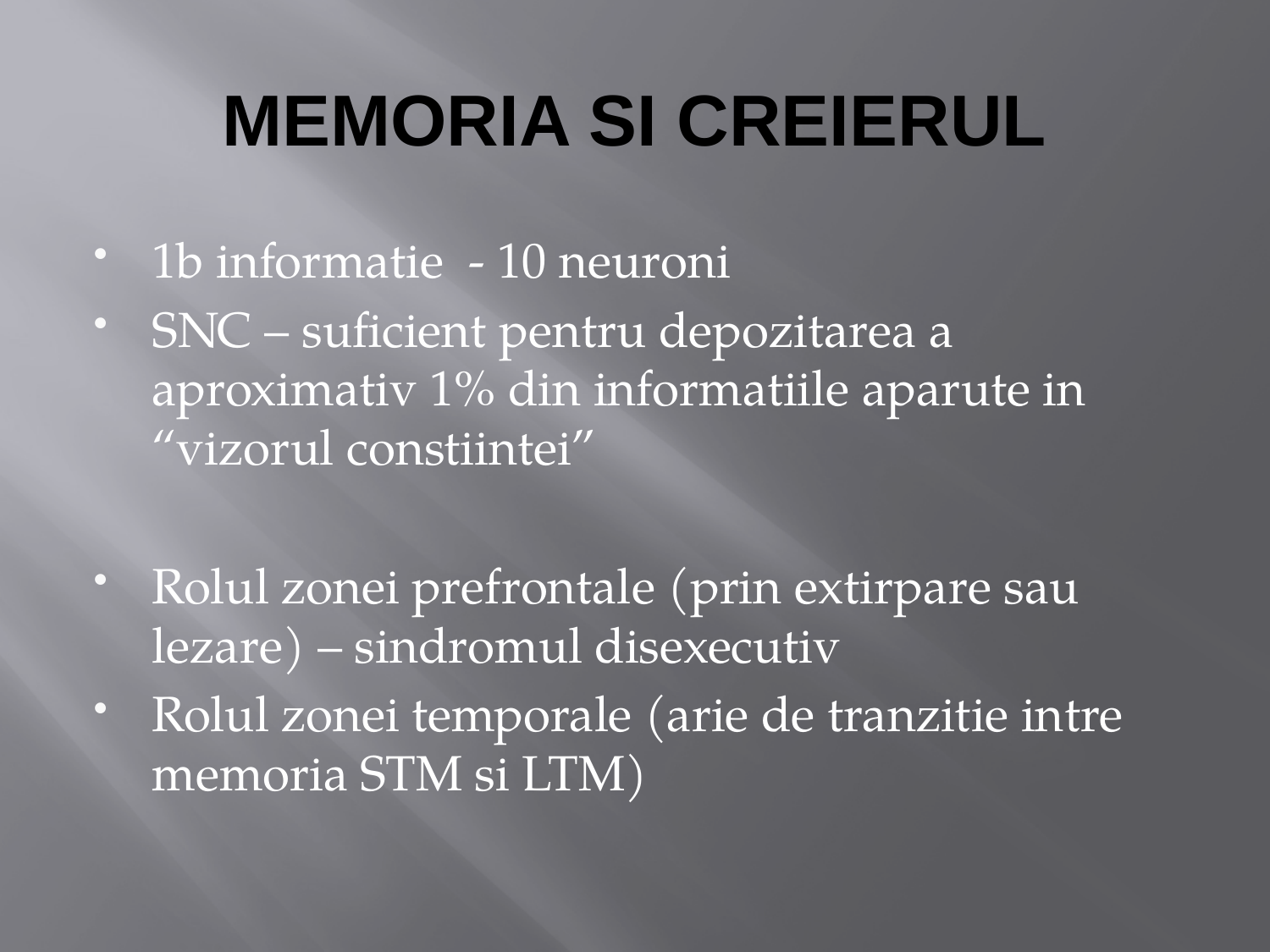

# MEMORIA SI CREIERUL
1b informatie  - 10 neuroni
SNC – suficient pentru depozitarea a aproximativ 1% din informatiile aparute in “vizorul constiintei”

Rolul zonei prefrontale (prin extirpare sau lezare) – sindromul disexecutiv
Rolul zonei temporale (arie de tranzitie intre memoria STM si LTM)